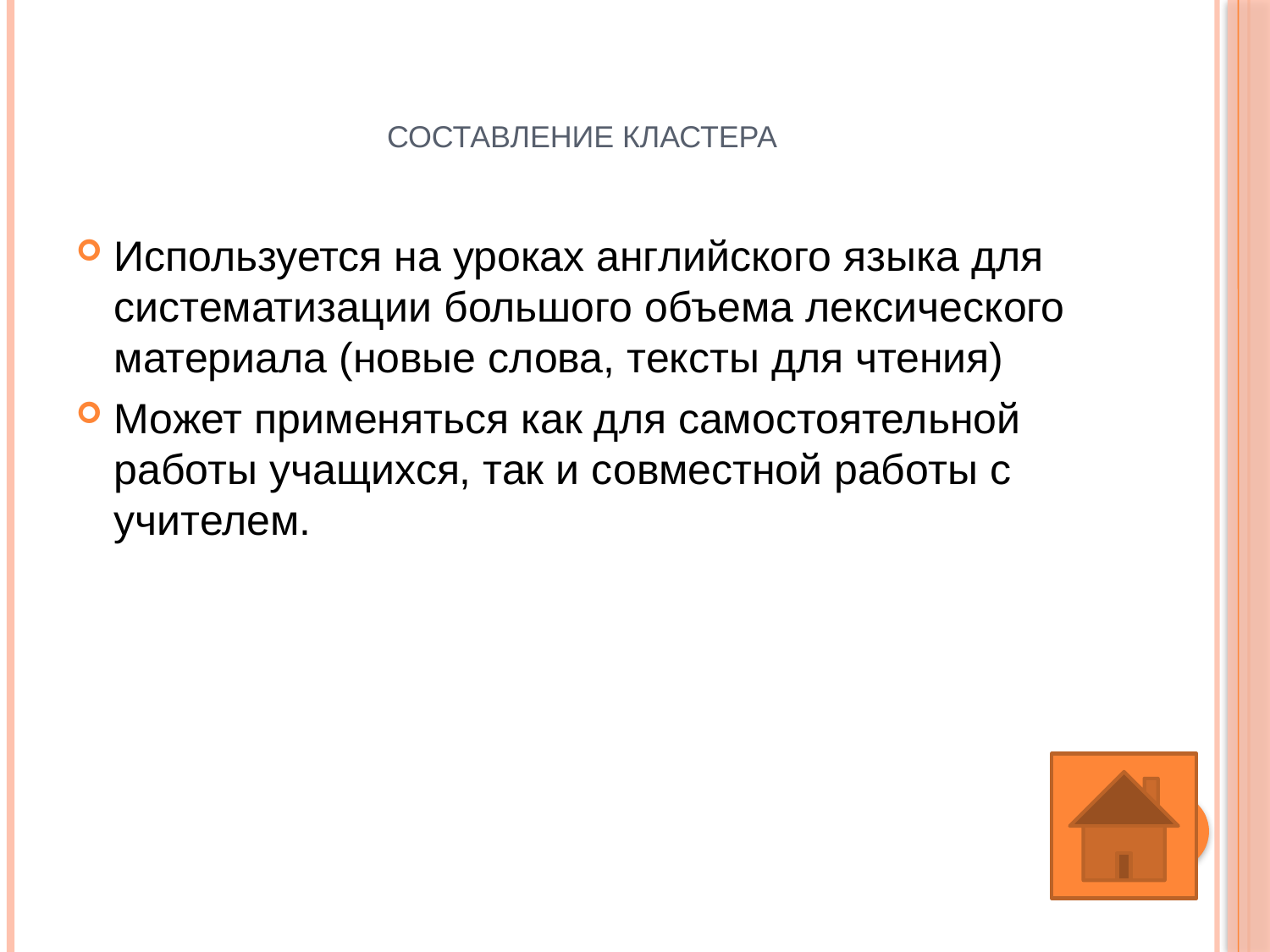

# Составление кластера
Используется на уроках английского языка для систематизации большого объема лексического материала (новые слова, тексты для чтения)
Может применяться как для самостоятельной работы учащихся, так и совместной работы с учителем.